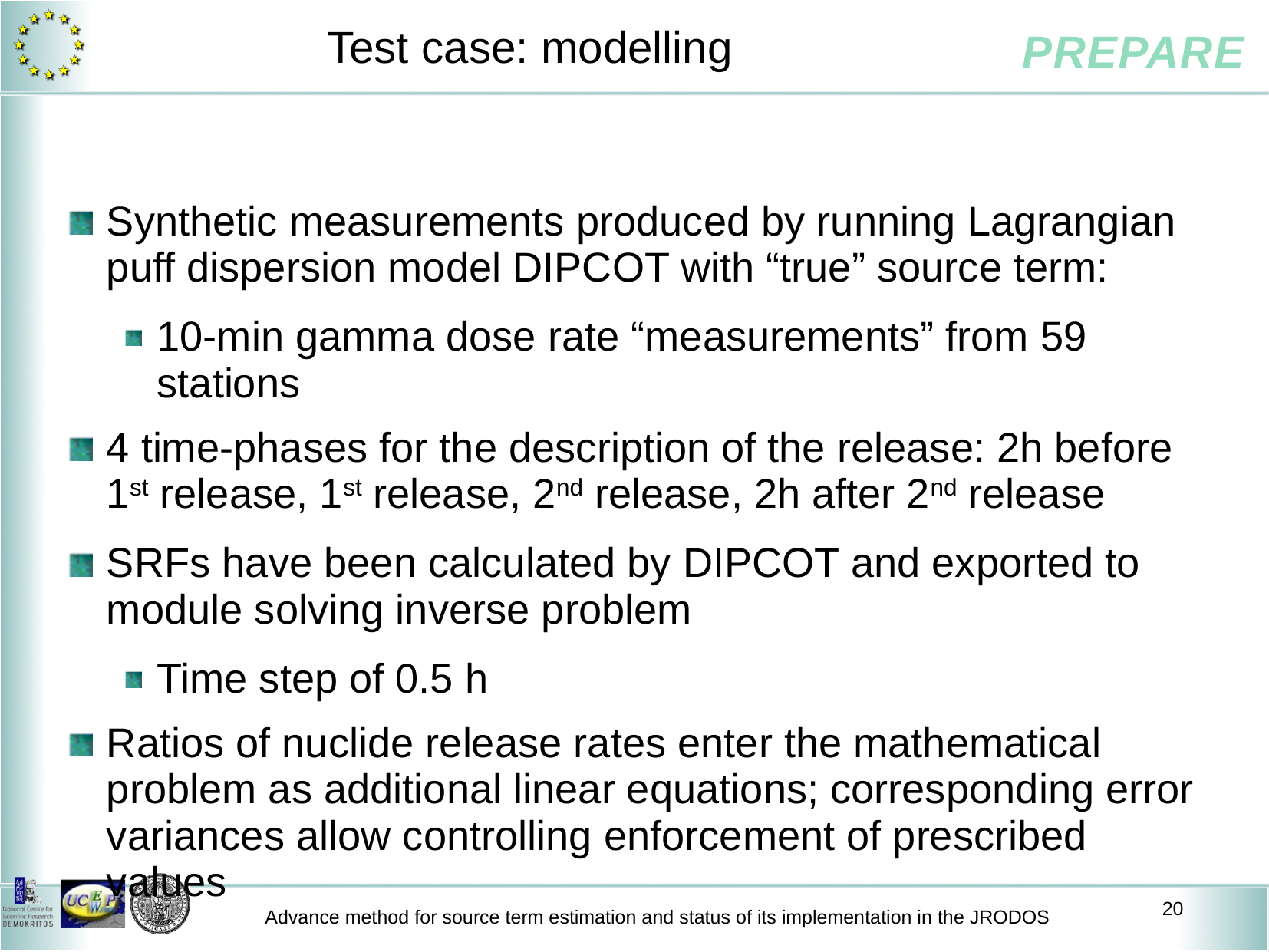

# Test case: modelling
Synthetic measurements produced by running Lagrangian puff dispersion model DIPCOT with “true” source term:
10-min gamma dose rate “measurements” from 59 stations
4 time-phases for the description of the release: 2h before 1st release, 1st release, 2nd release, 2h after 2nd release
SRFs have been calculated by DIPCOT and exported to module solving inverse problem
Time step of 0.5 h
Ratios of nuclide release rates enter the mathematical problem as additional linear equations; corresponding error variances allow controlling enforcement of prescribed values